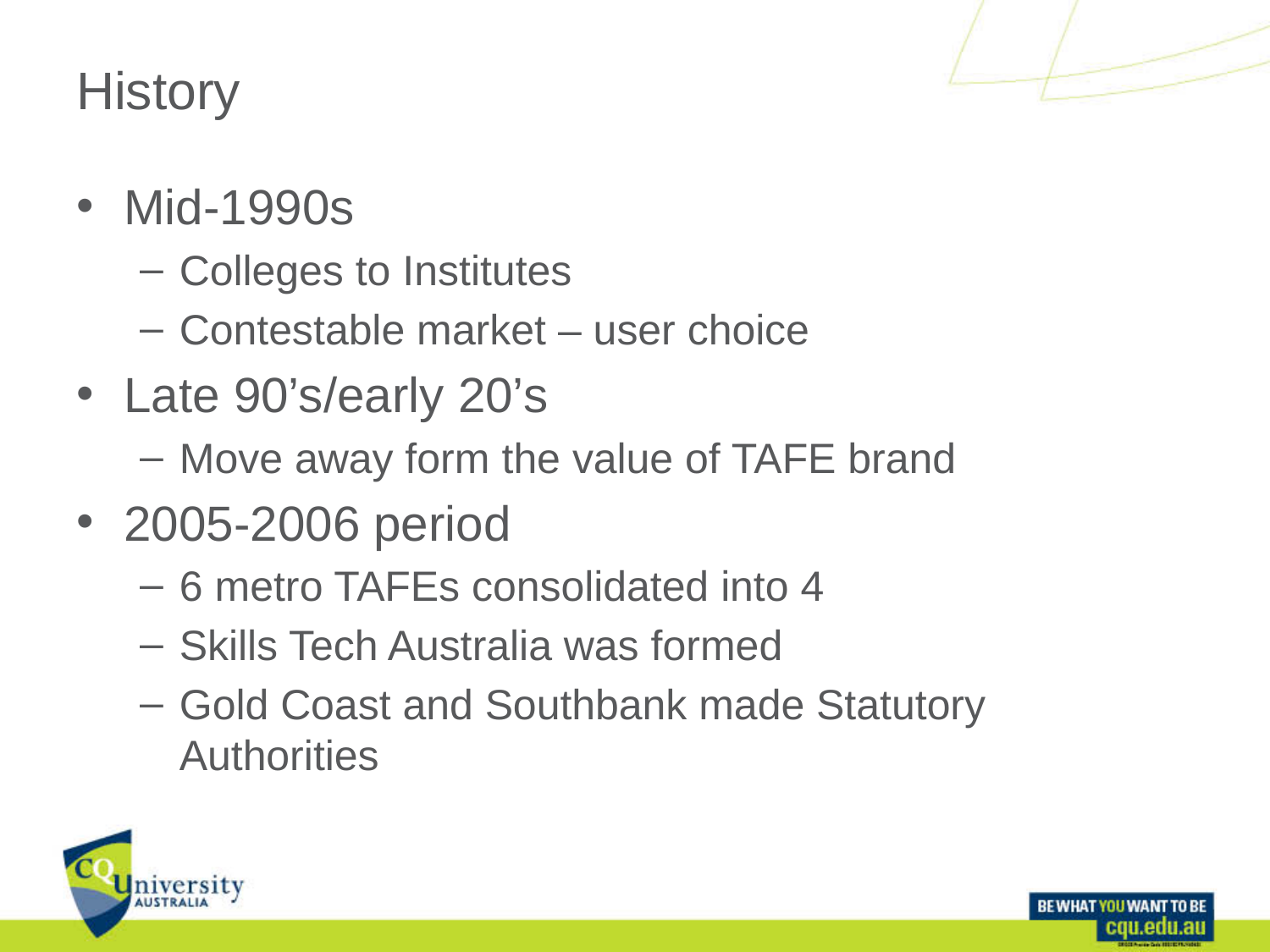

# History
Mid-1990s
Colleges to Institutes
Contestable market – user choice
Late 90’s/early 20’s
Move away form the value of TAFE brand
2005-2006 period
6 metro TAFEs consolidated into 4
Skills Tech Australia was formed
Gold Coast and Southbank made Statutory Authorities